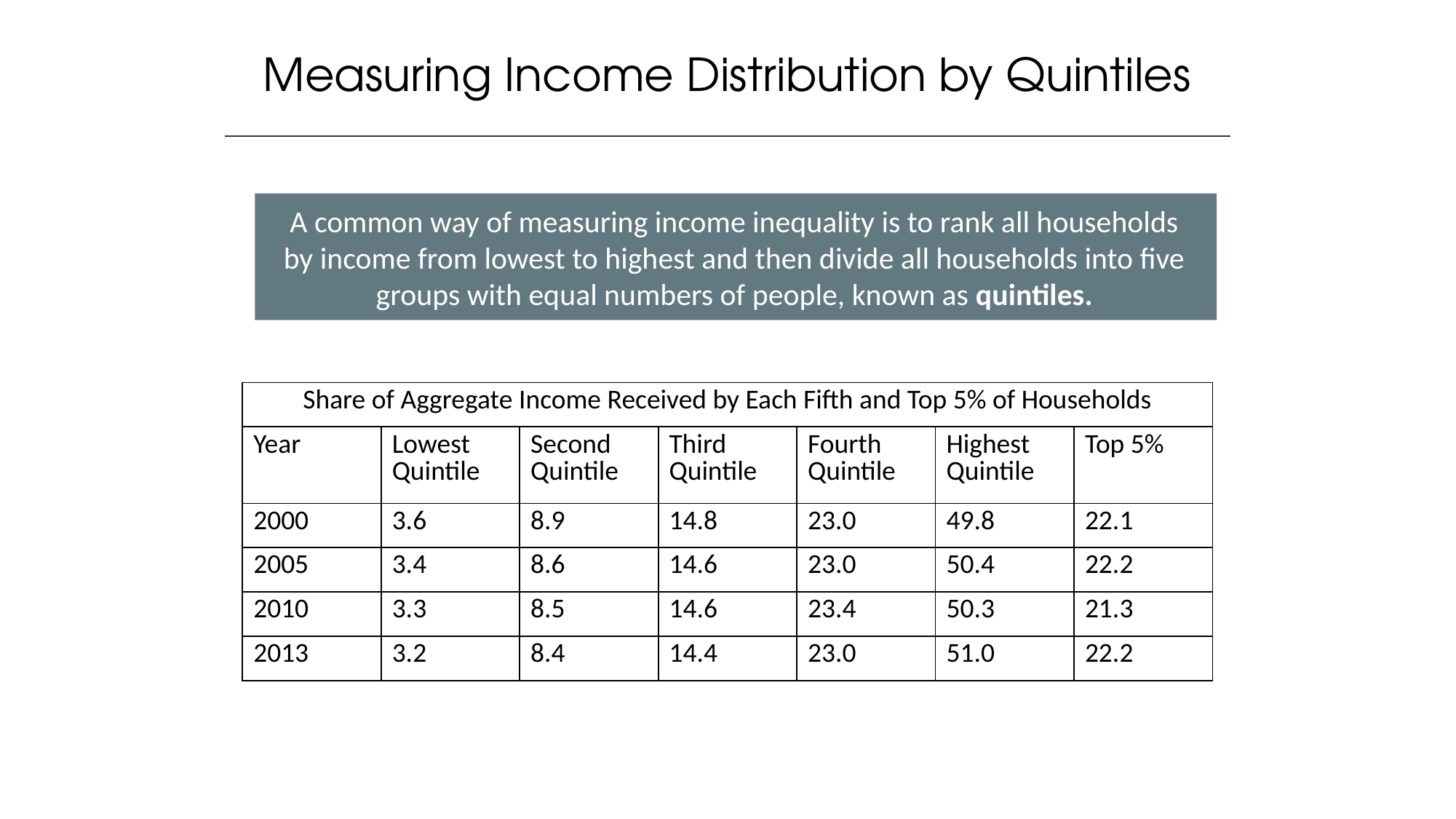

Measuring Income Distribution by Quintiles

A common way of measuring income inequality is to rank all households by income from lowest to highest and then divide all households into five groups with equal numbers of people, known as quintiles.
| Share of Aggregate Income Received by Each Fifth and Top 5% of Households |  |  |  |  |  |  |
| --- | --- | --- | --- | --- | --- | --- |
| Year | Lowest Quintile | Second Quintile | Third Quintile | Fourth Quintile | Highest Quintile | Top 5% |
| 2000 | 3.6 | 8.9 | 14.8 | 23.0 | 49.8 | 22.1 |
| 2005 | 3.4 | 8.6 | 14.6 | 23.0 | 50.4 | 22.2 |
| 2010 | 3.3 | 8.5 | 14.6 | 23.4 | 50.3 | 21.3 |
| 2013 | 3.2 | 8.4 | 14.4 | 23.0 | 51.0 | 22.2 |